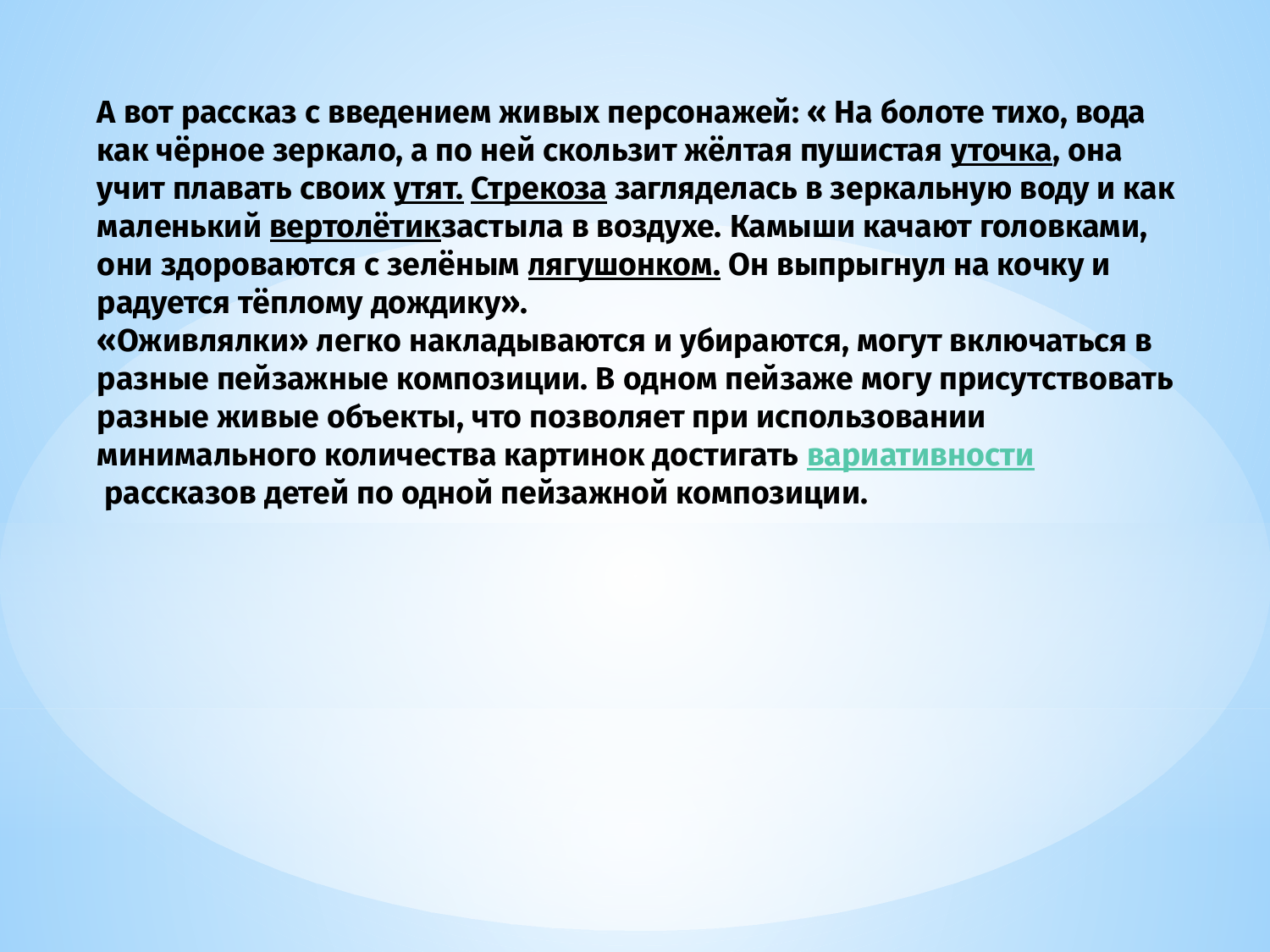

А вот рассказ с введением живых персонажей: « На болоте тихо, вода как чёрное зеркало, а по ней скользит жёлтая пушистая уточка, она учит плавать своих утят. Стрекоза загляделась в зеркальную воду и как маленький вертолётикзастыла в воздухе. Камыши качают головками, они здороваются с зелёным лягушонком. Он выпрыгнул на кочку и радуется тёплому дождику».
«Оживлялки» легко накладываются и убираются, могут включаться в разные пейзажные композиции. В одном пейзаже могу присутствовать разные живые объекты, что позволяет при использовании минимального количества картинок достигать вариативности рассказов детей по одной пейзажной композиции.